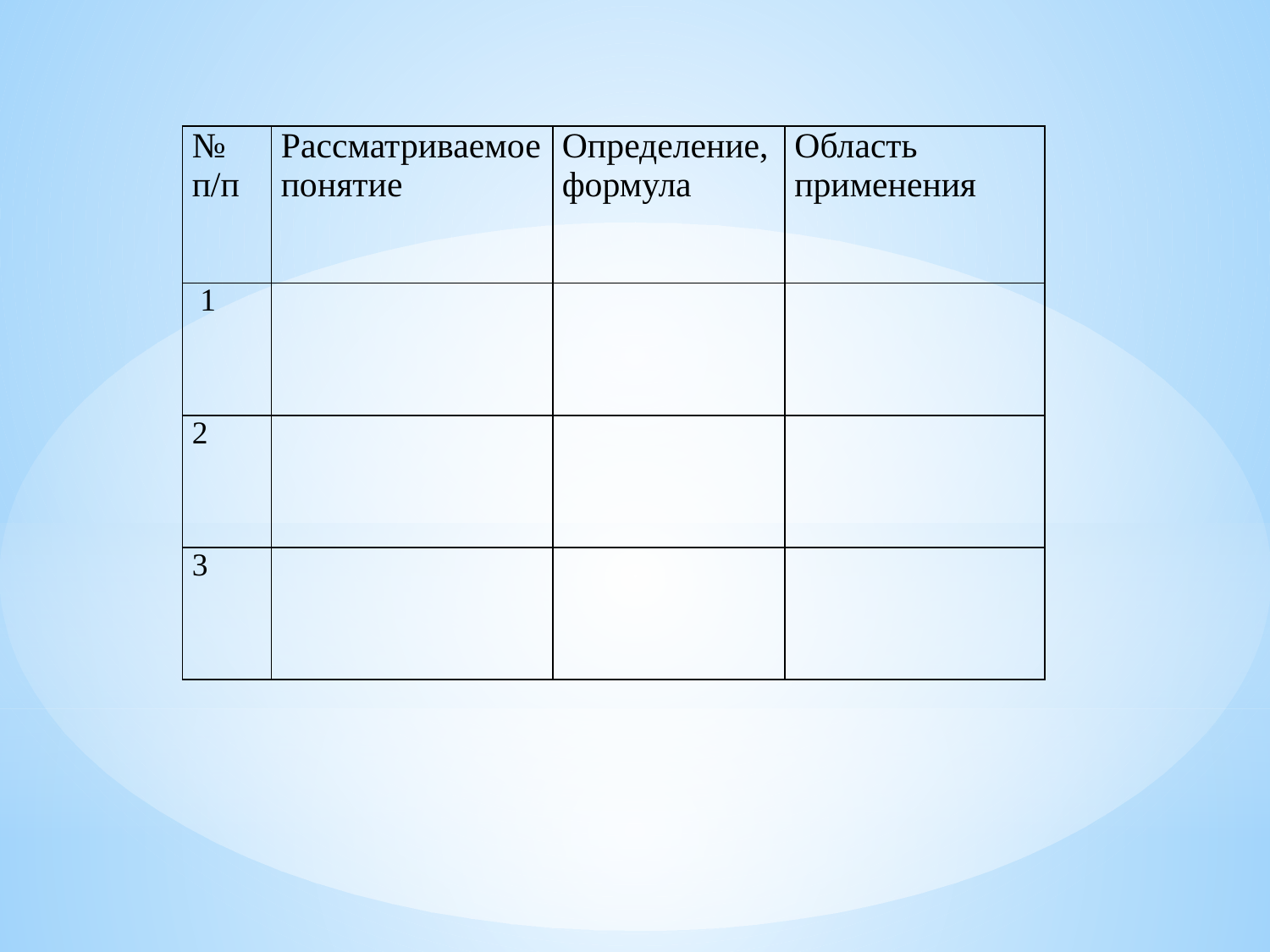

| № п/п | Рассматриваемое понятие | Определение, формула | Область применения |
| --- | --- | --- | --- |
| 1 |  |  |  |
| 2 |  |  |  |
| 3 |  |  |  |